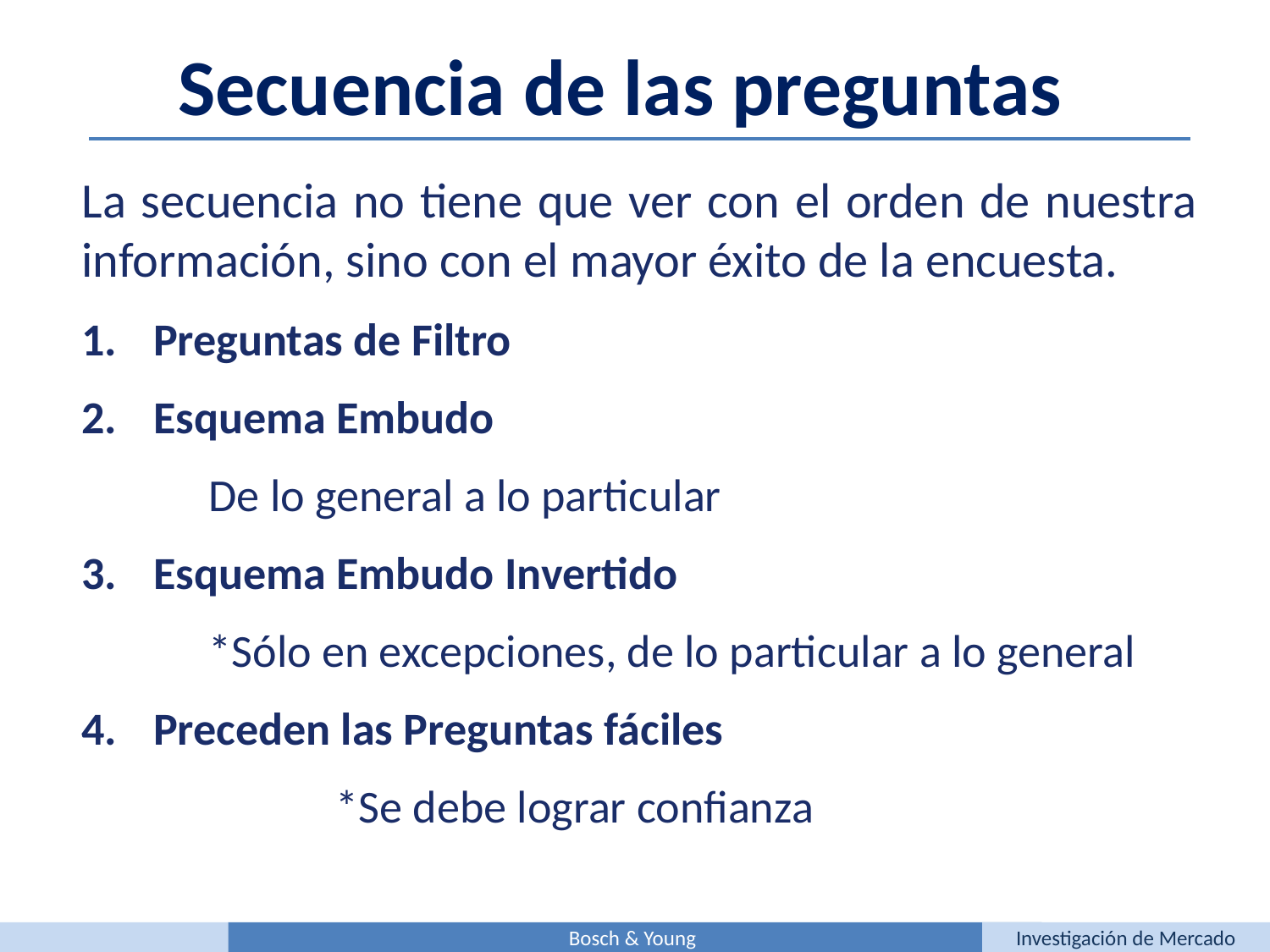

Secuencia de las preguntas
La secuencia no tiene que ver con el orden de nuestra información, sino con el mayor éxito de la encuesta.
Preguntas de Filtro
Esquema Embudo
	De lo general a lo particular
Esquema Embudo Invertido
	*Sólo en excepciones, de lo particular a lo general
Preceden las Preguntas fáciles
		*Se debe lograr confianza

Bosch & Young
Investigación de Mercado